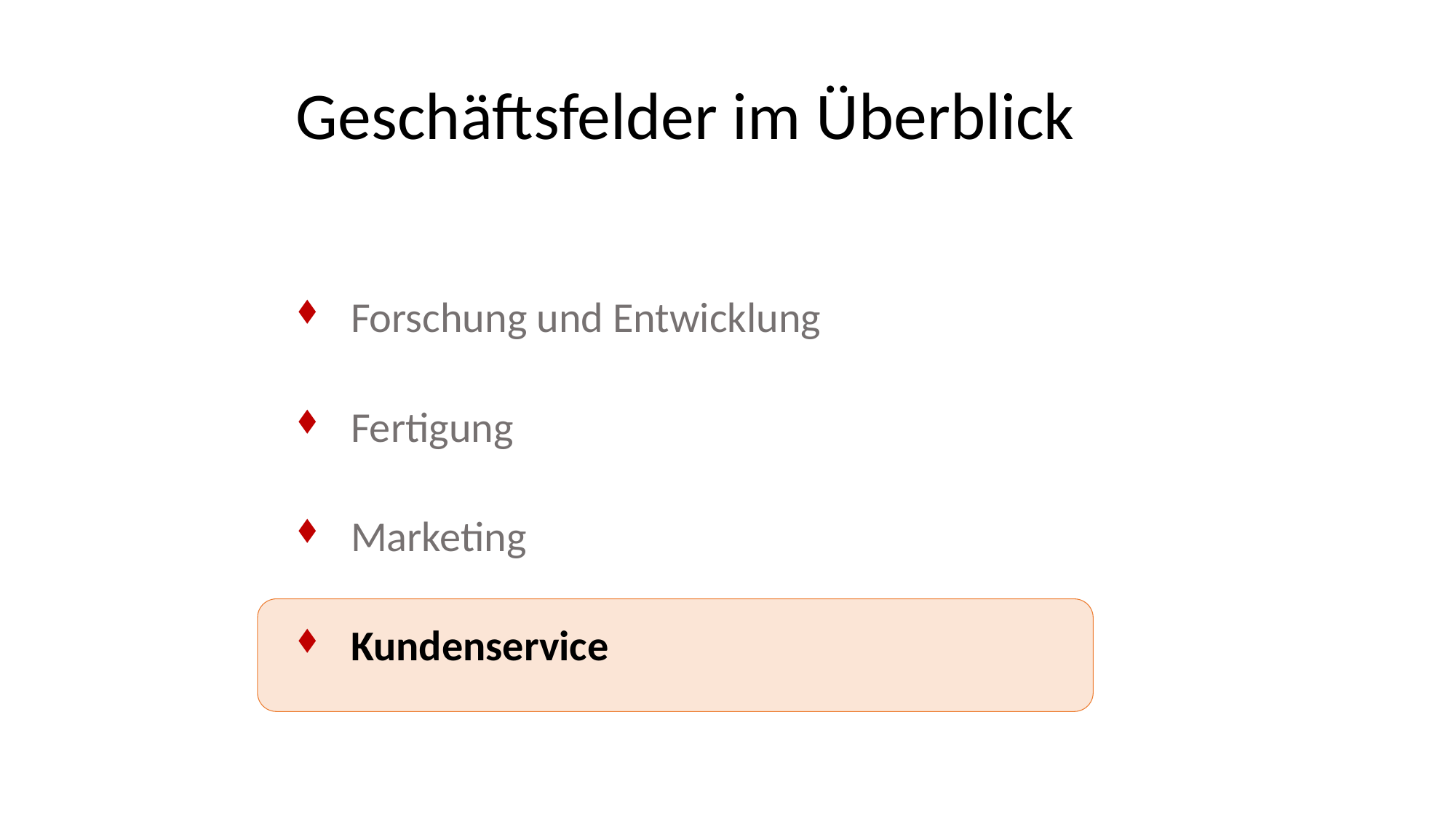

# Geschäftsfelder im Überblick
Forschung und Entwicklung
Fertigung
Marketing
Kundenservice